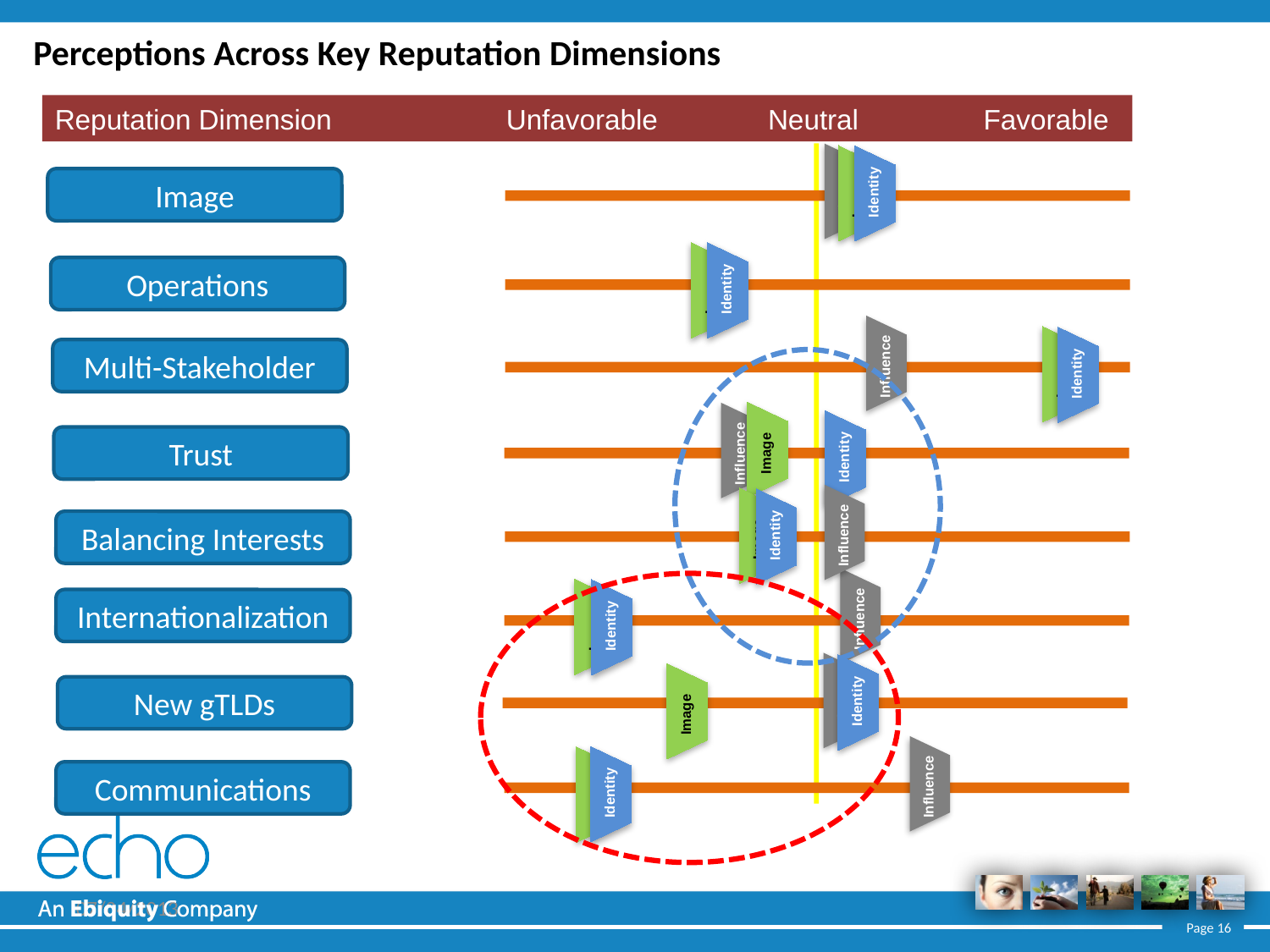

Perceptions Across Key Reputation Dimensions
Reputation Dimension	         Unfavorable	          Neutral                Favorable
Image

Identity

Influence

Image

Image

Identity

Operations

Influence

Image

Identity

Multi-Stakeholder

Image

Identity

Influence

Trust

Image

Identity

Influence

Balancing Interests

Influence

Image

Identity

Internationalization

Identity

Influence

Image

New gTLDs

Identity

Influence

Image

Communications